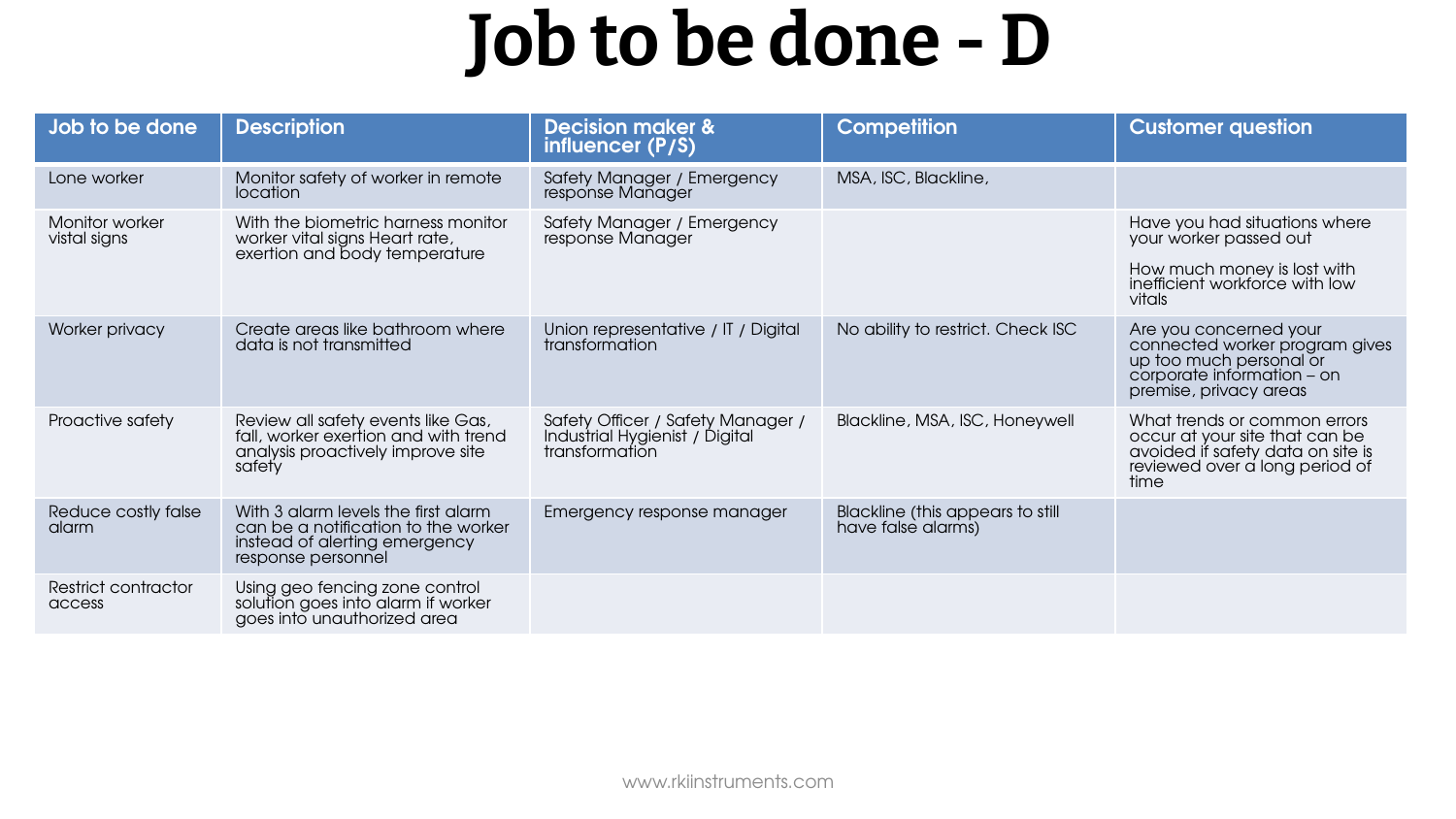

# Job to be done - D
| Job to be done | Description | Decision maker & influencer (P/S) | Competition | Customer question |
| --- | --- | --- | --- | --- |
| Lone worker | Monitor safety of worker in remote location | Safety Manager / Emergency response Manager | MSA, ISC, Blackline, |  |
| Monitor worker vistal signs | With the biometric harness monitor worker vital signs Heart rate, exertion and body temperature | Safety Manager / Emergency response Manager |  | Have you had situations where your worker passed out How much money is lost with inefficient workforce with low vitals |
| Worker privacy | Create areas like bathroom where data is not transmitted | Union representative / IT / Digital transformation | No ability to restrict. Check ISC | Are you concerned your connected worker program gives up too much personal or corporate information – on premise, privacy areas |
| Proactive safety | Review all safety events like Gas, fall, worker exertion and with trend analysis proactively improve site safety | Safety Officer / Safety Manager / Industrial Hygienist / Digital transformation | Blackline, MSA, ISC, Honeywell | What trends or common errors occur at your site that can be avoided if safety data on site is reviewed over a long period of time |
| Reduce costly false alarm | With 3 alarm levels the first alarm can be a notification to the worker instead of alerting emergency response personnel | Emergency response manager | Blackline (this appears to still have false alarms) |  |
| Restrict contractor access | Using geo fencing zone control solution goes into alarm if worker goes into unauthorized area |  |  |  |
www.rkiinstruments.com